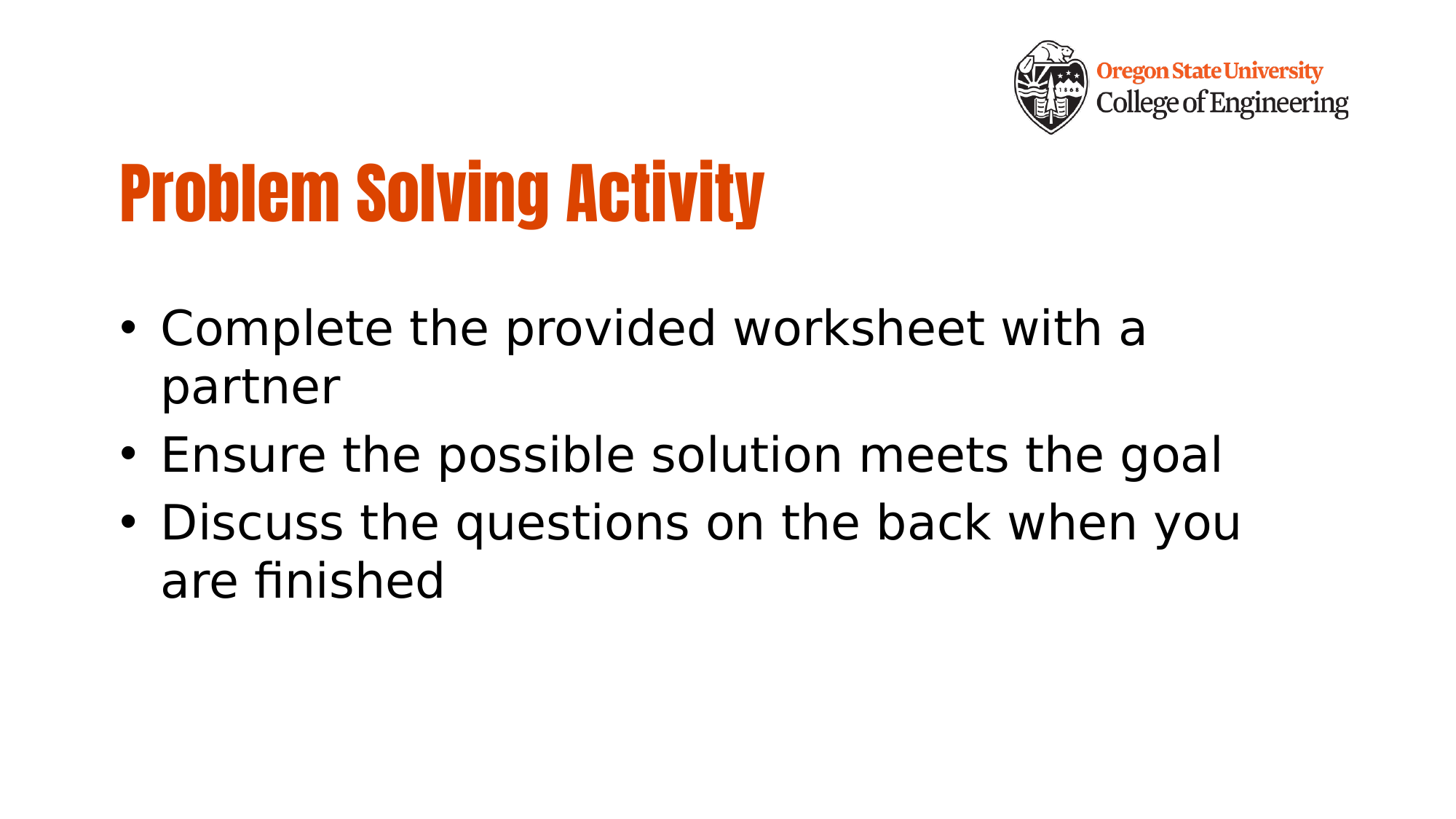

# Problem Solving Activity
Complete the provided worksheet with a partner
Ensure the possible solution meets the goal
Discuss the questions on the back when you are finished